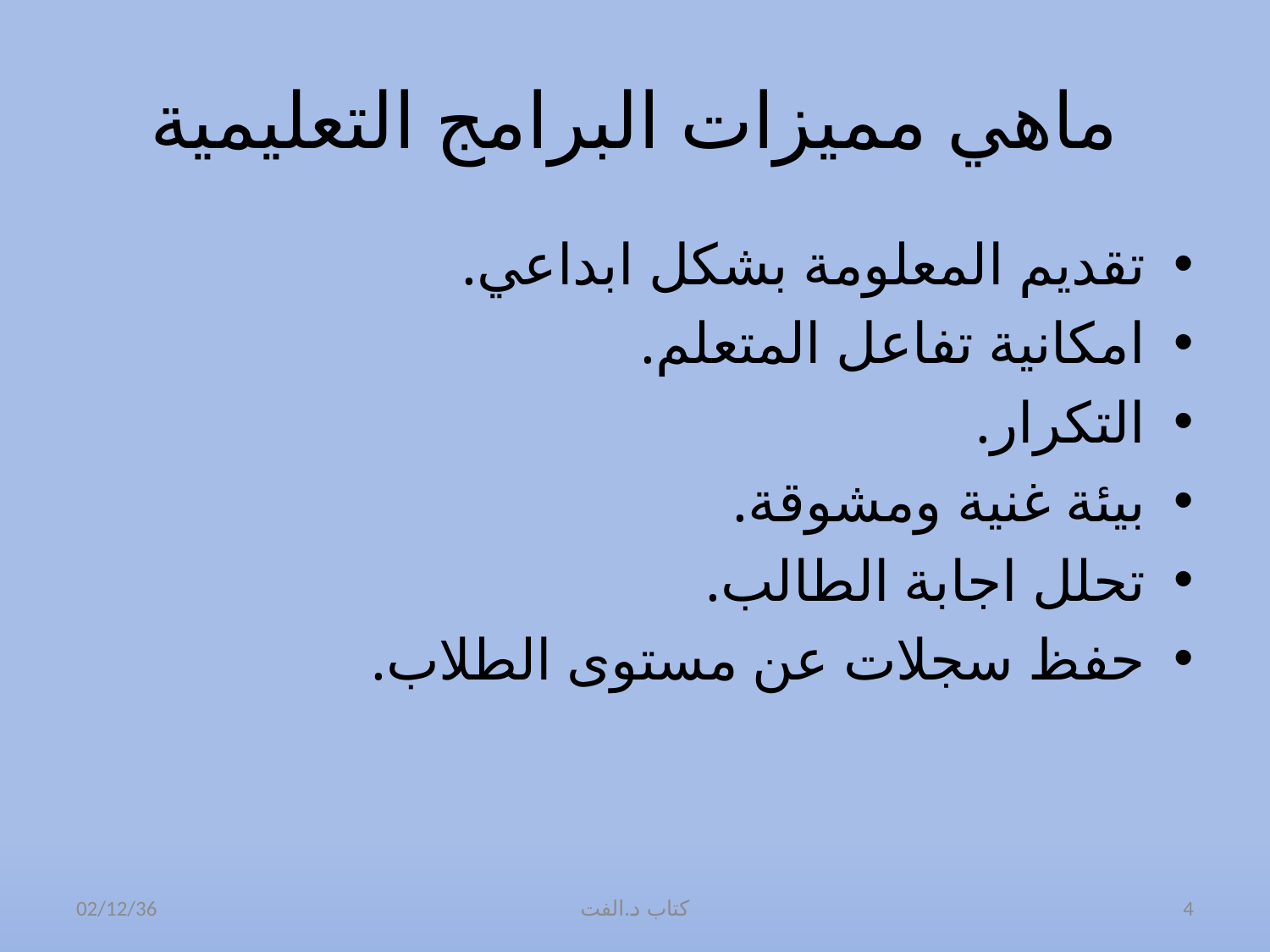

# ماهي مميزات البرامج التعليمية
تقديم المعلومة بشكل ابداعي.
امكانية تفاعل المتعلم.
التكرار.
بيئة غنية ومشوقة.
تحلل اجابة الطالب.
حفظ سجلات عن مستوى الطلاب.
02/12/36
كتاب د.الفت
4